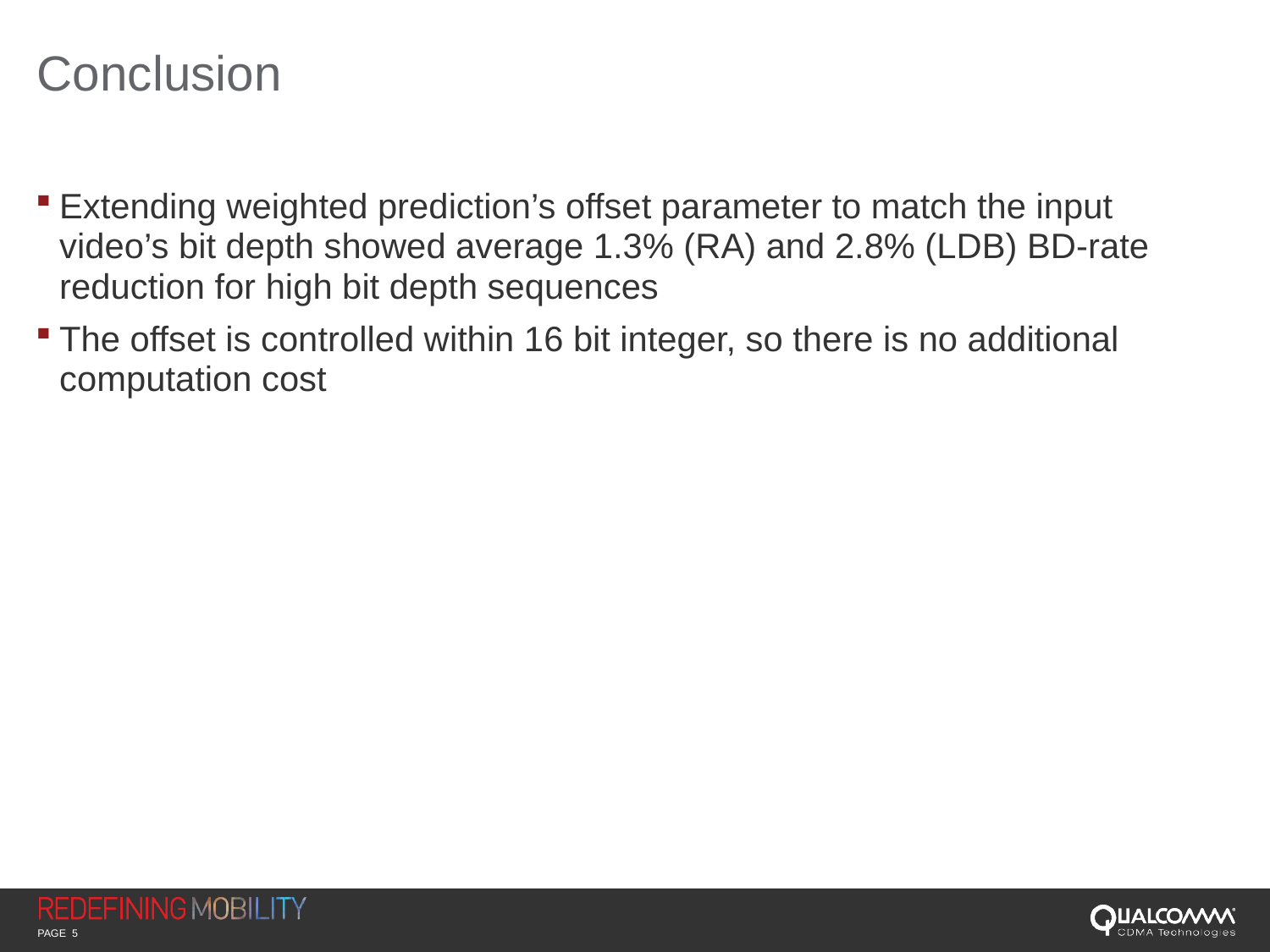

# Conclusion

Extending weighted prediction’s offset parameter to match the input video’s bit depth showed average 1.3% (RA) and 2.8% (LDB) BD-rate reduction for high bit depth sequences
The offset is controlled within 16 bit integer, so there is no additional computation cost